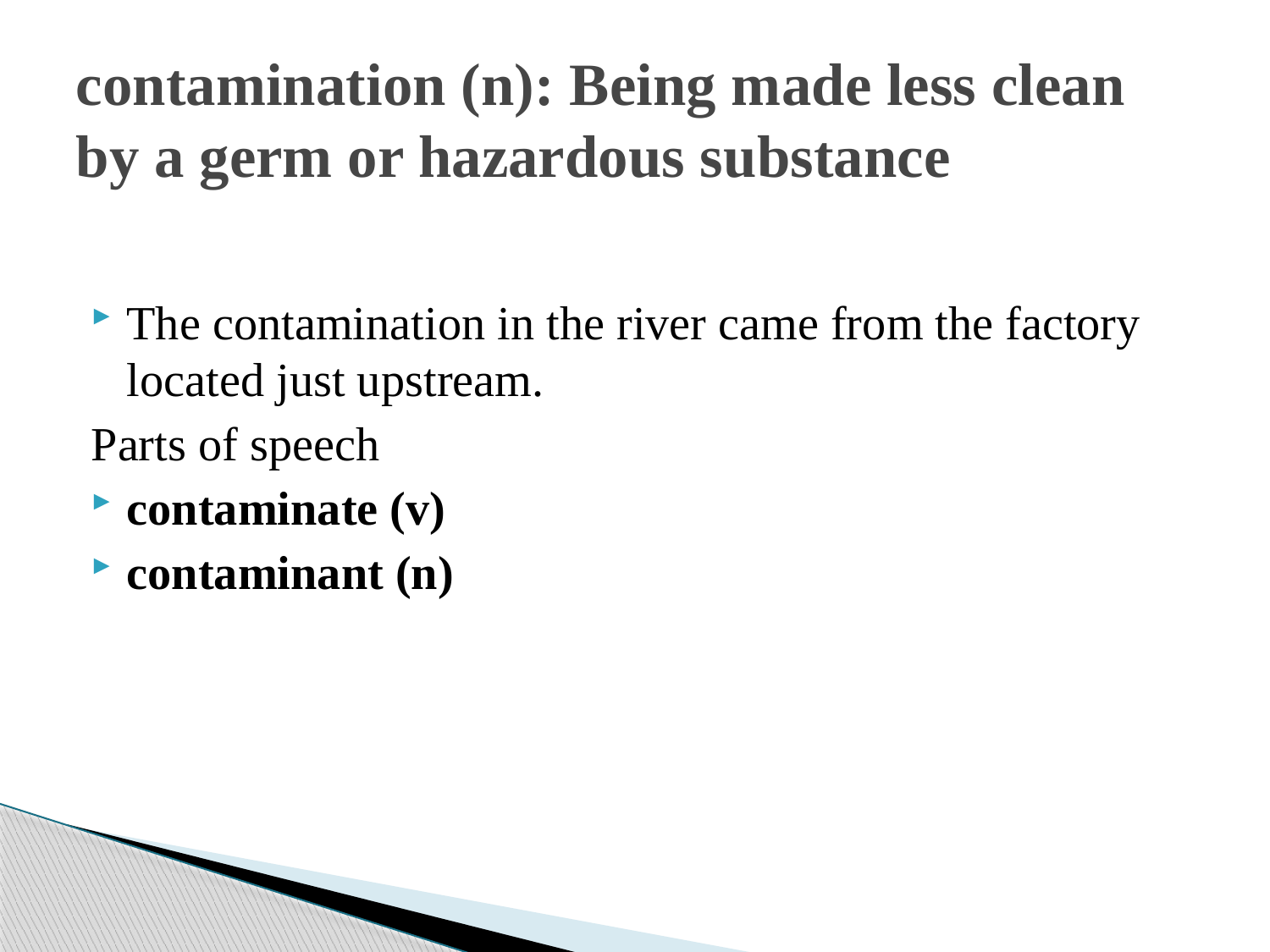

# contamination (n): Being made less clean by a germ or hazardous substance
The contamination in the river came from the factory located just upstream.
Parts of speech
contaminate (v)
contaminant (n)